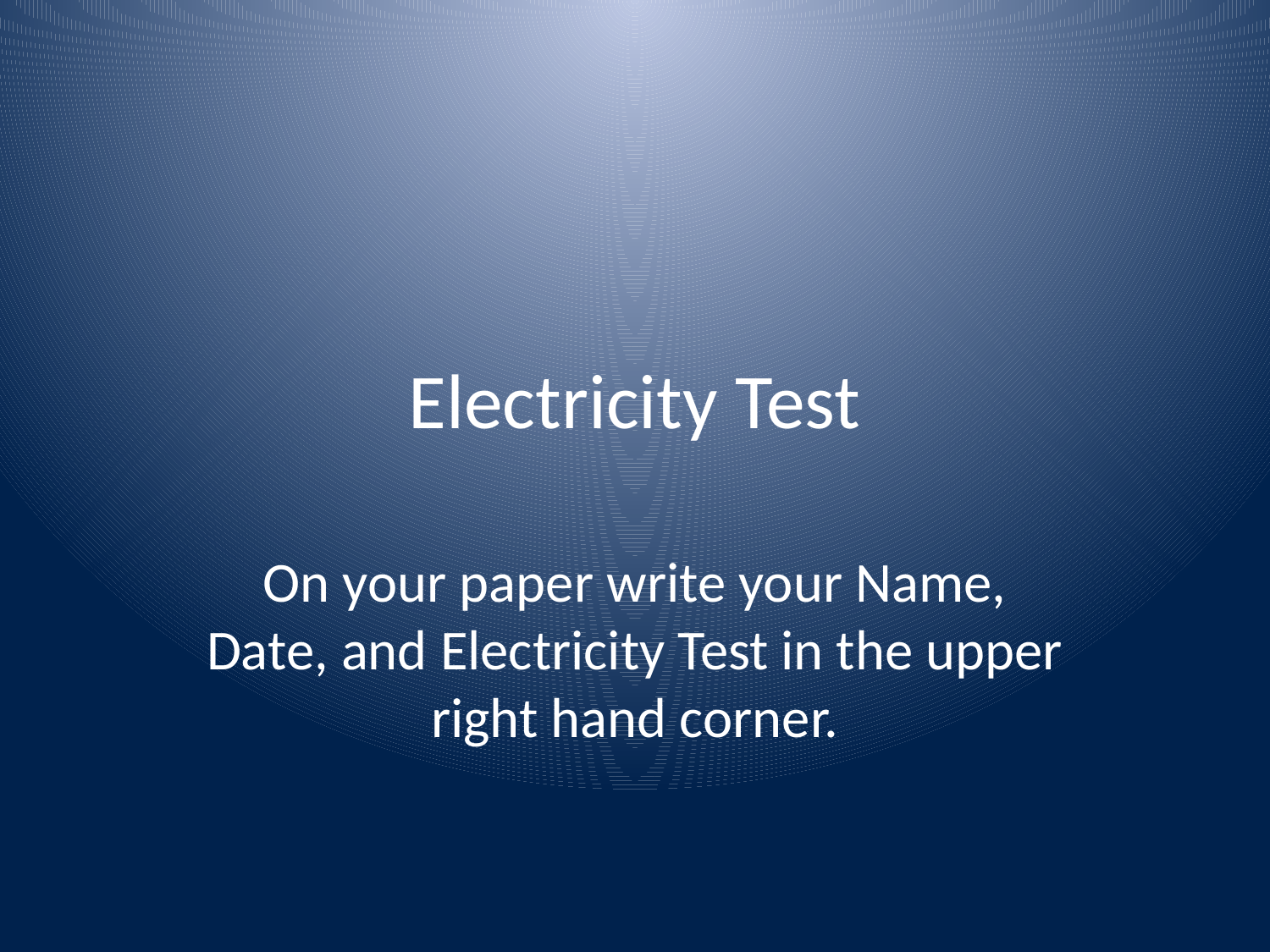

# Electricity Test
On your paper write your Name, Date, and Electricity Test in the upper right hand corner.